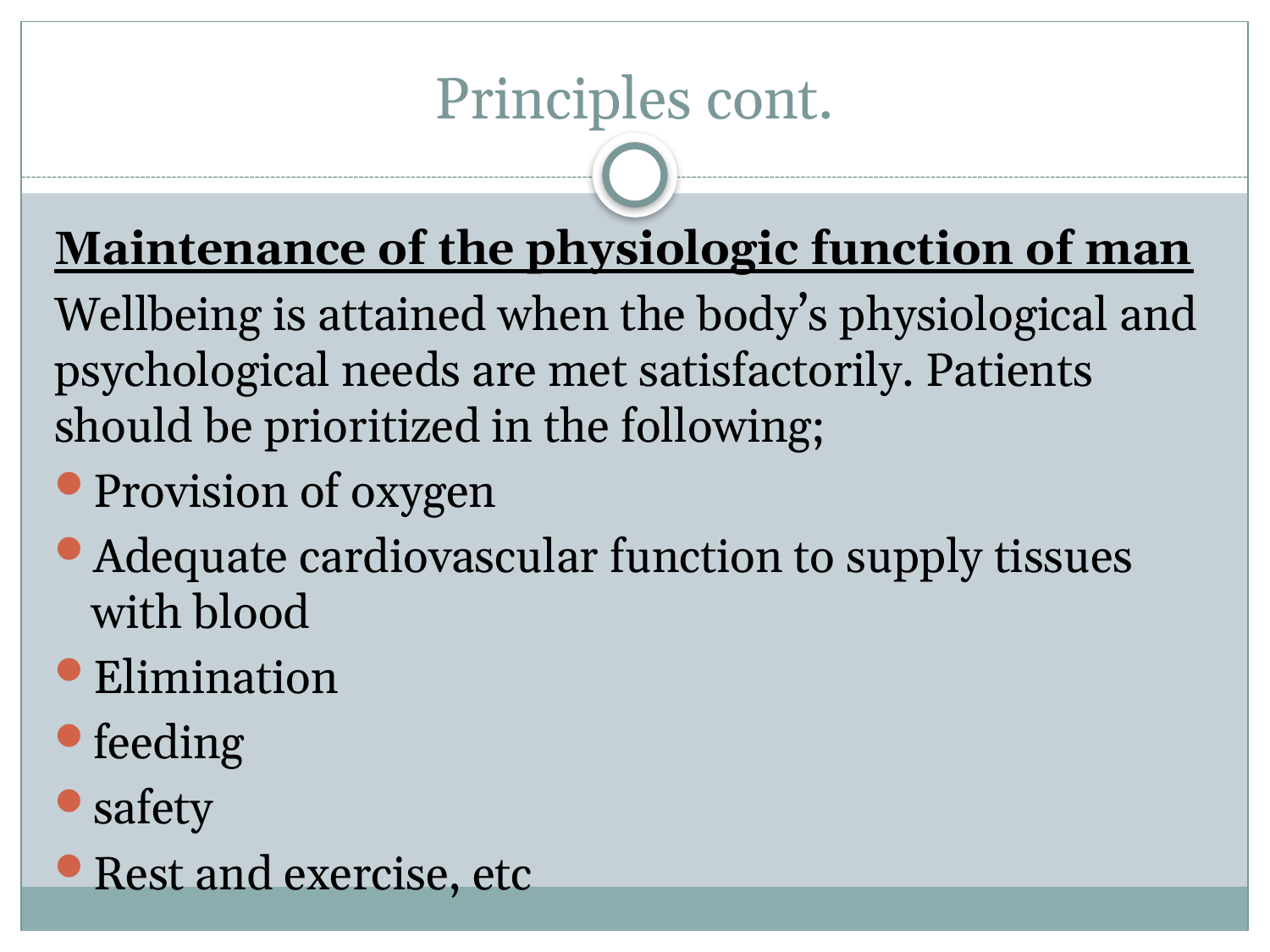

# Principles cont.
Maintenance of the physiologic function of man
Wellbeing is attained when the body’s physiological and psychological needs are met satisfactorily. Patients should be prioritized in the following;
Provision of oxygen
Adequate cardiovascular function to supply tissues with blood
Elimination
feeding
safety
Rest and exercise, etc